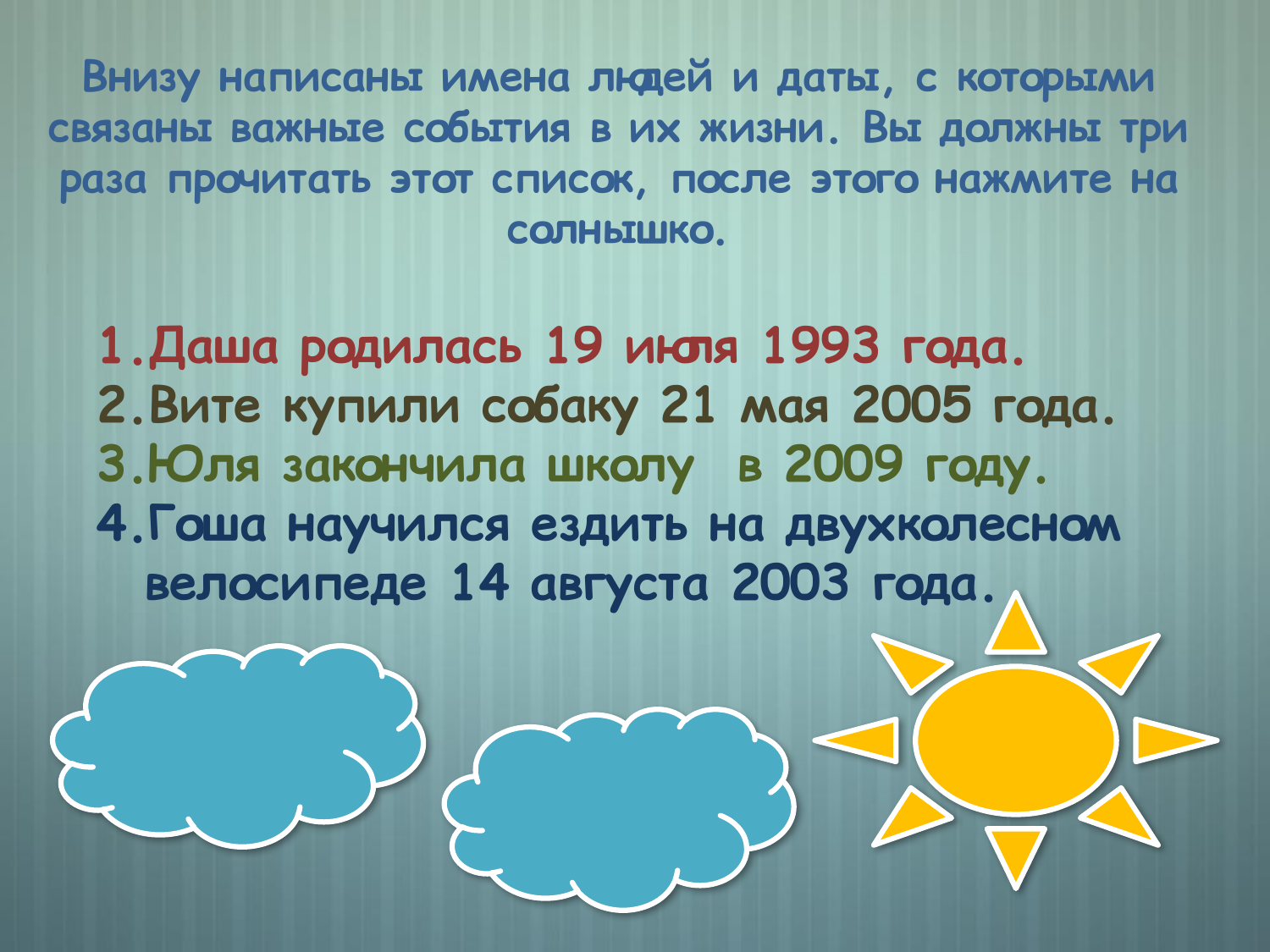

Внизу написаны имена людей и даты, с которыми связаны важные события в их жизни. Вы должны три раза прочитать этот список, после этого нажмите на солнышко.
Даша родилась 19 июля 1993 года.
Вите купили собаку 21 мая 2005 года.
Юля закончила школу  в 2009 году.
Гоша научился ездить на двухколесном велосипеде 14 августа 2003 года.